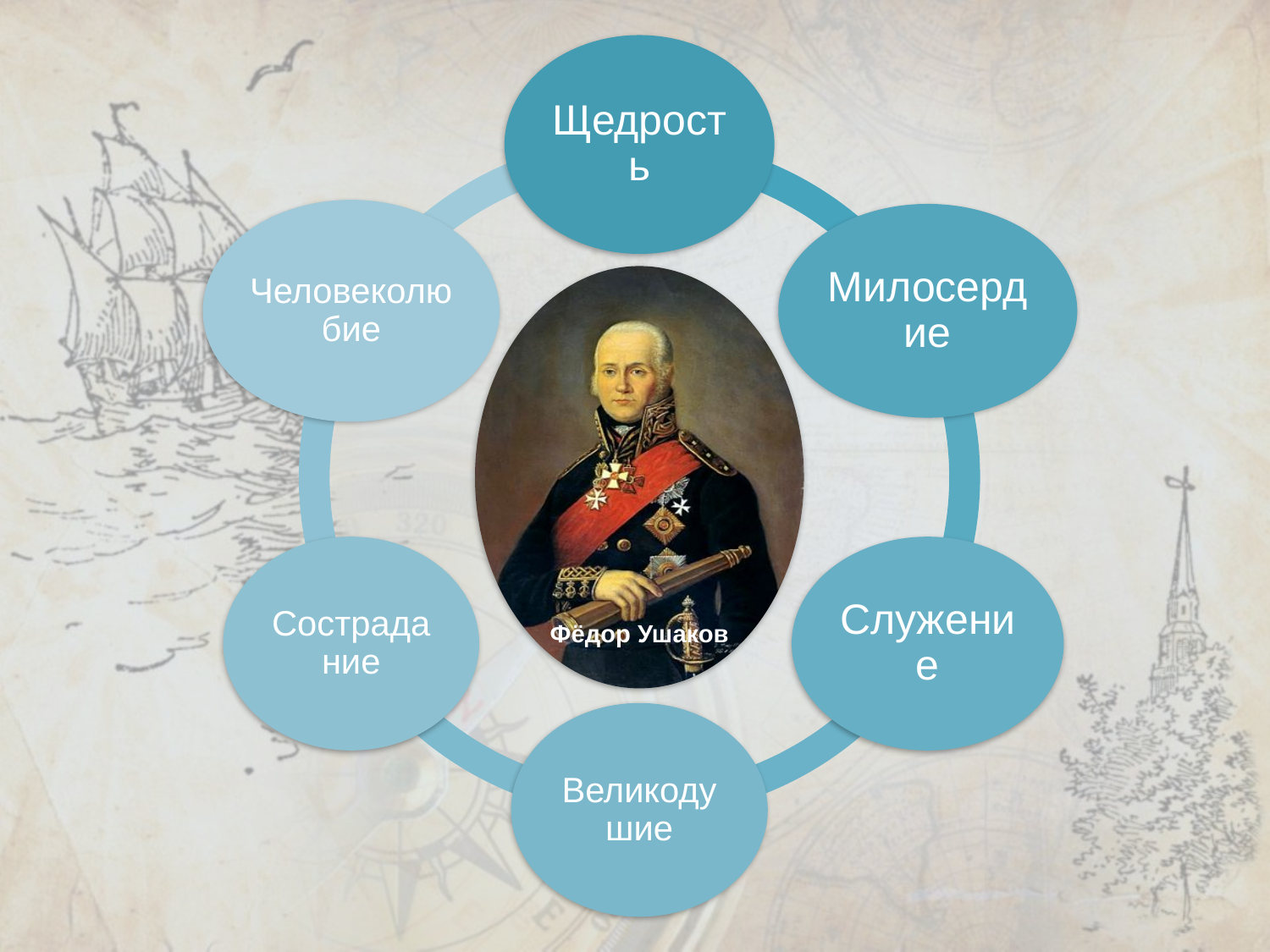

Фёдор Ушаков
Щедрость
Милосердие
Служение
Великодушие
Сострадание
Человеколюбие